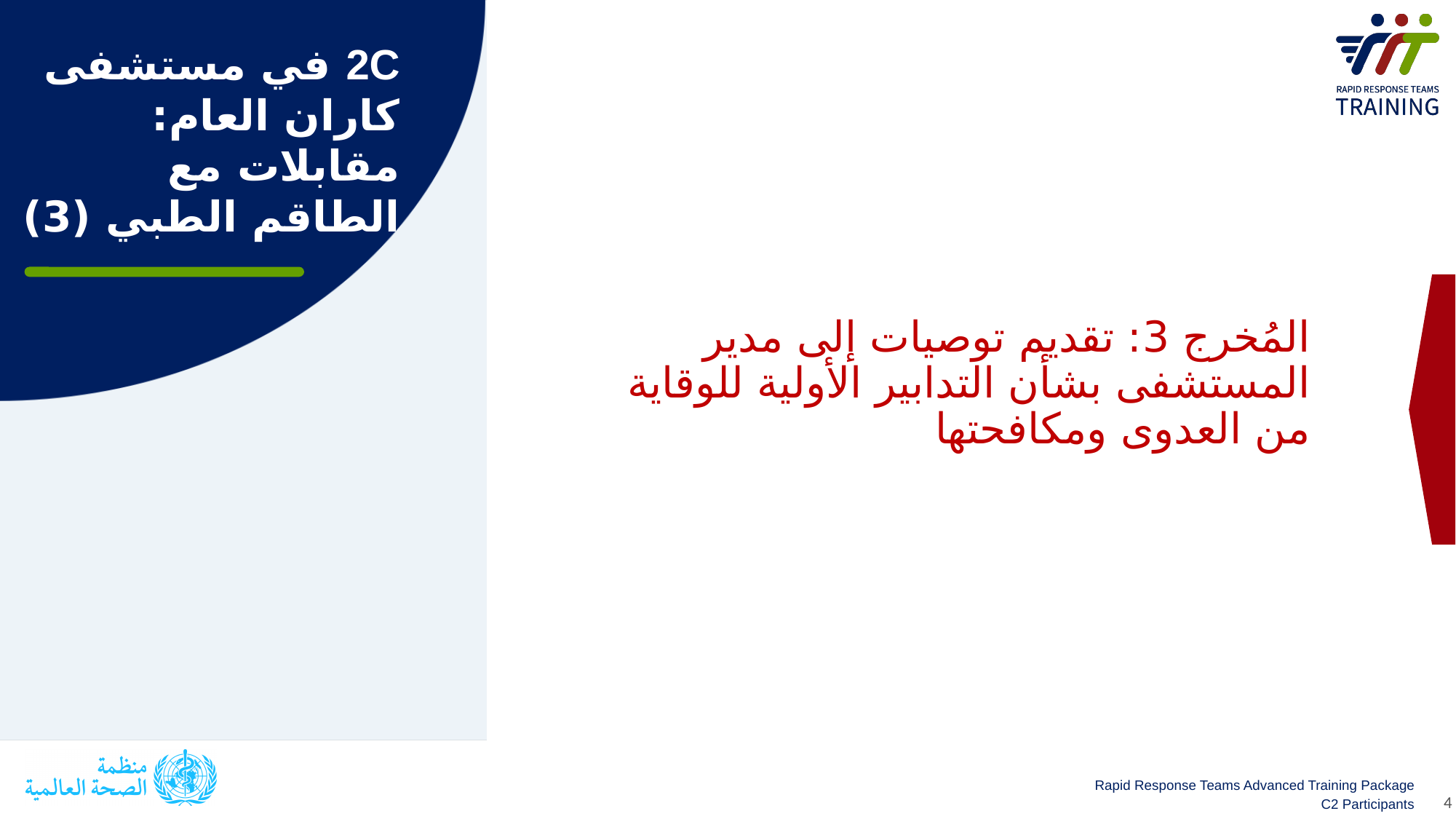

# 2C في مستشفى كاران العام: مقابلات مع الطاقم الطبي (3)

المُخرج 3: تقديم توصيات إلى مدير المستشفى بشأن التدابير الأولية للوقاية من العدوى ومكافحتها